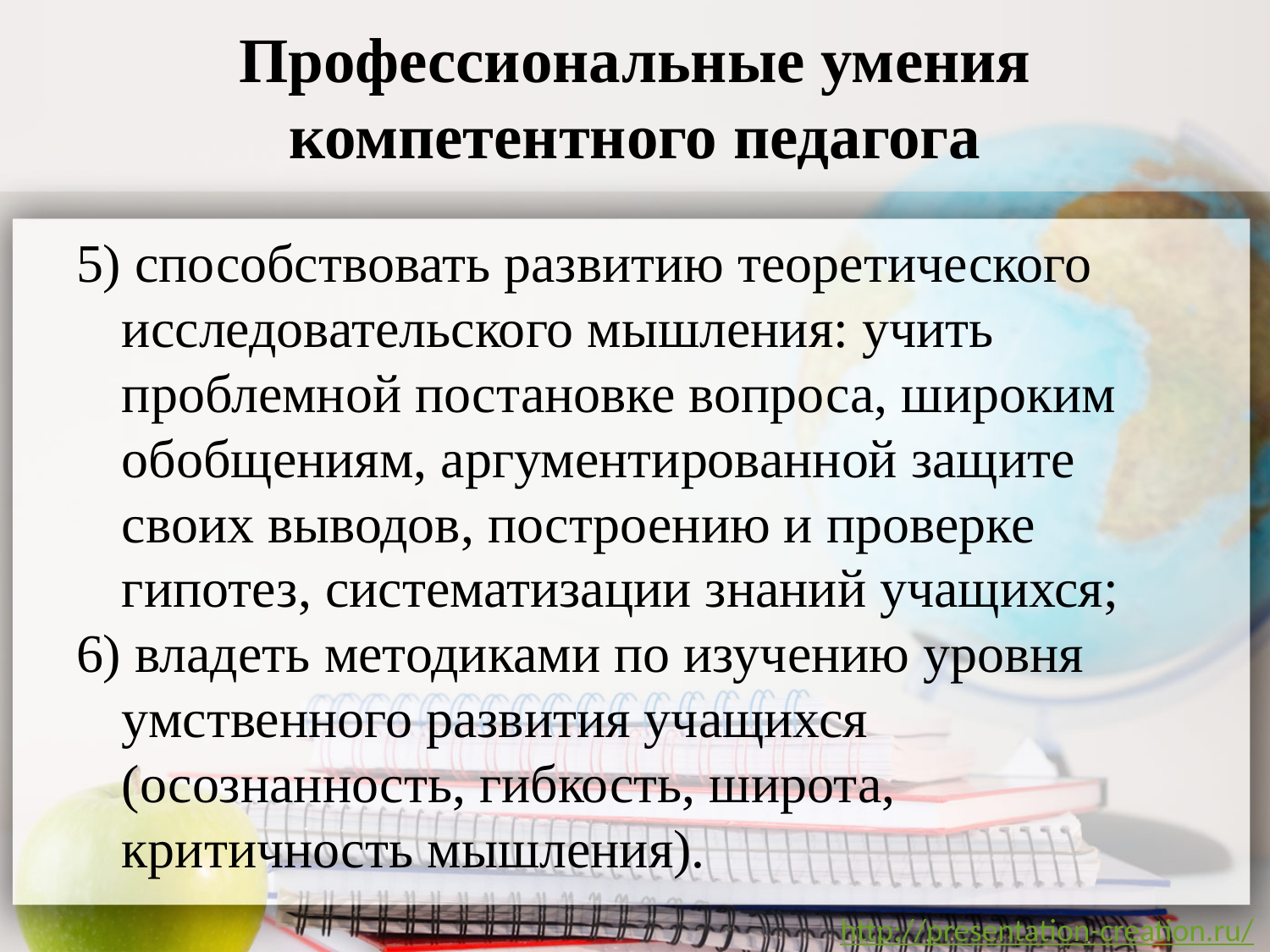

# Профессиональные умения компетентного педагога
5) способствовать развитию теоретического исследовательского мышления: учить проблемной постановке вопроса, широким обобщениям, аргументированной защите своих выводов, построению и проверке гипотез, систематизации знаний учащихся;
6) владеть методиками по изучению уровня умственного развития учащихся (осознанность, гибкость, широта, критичность мышления).